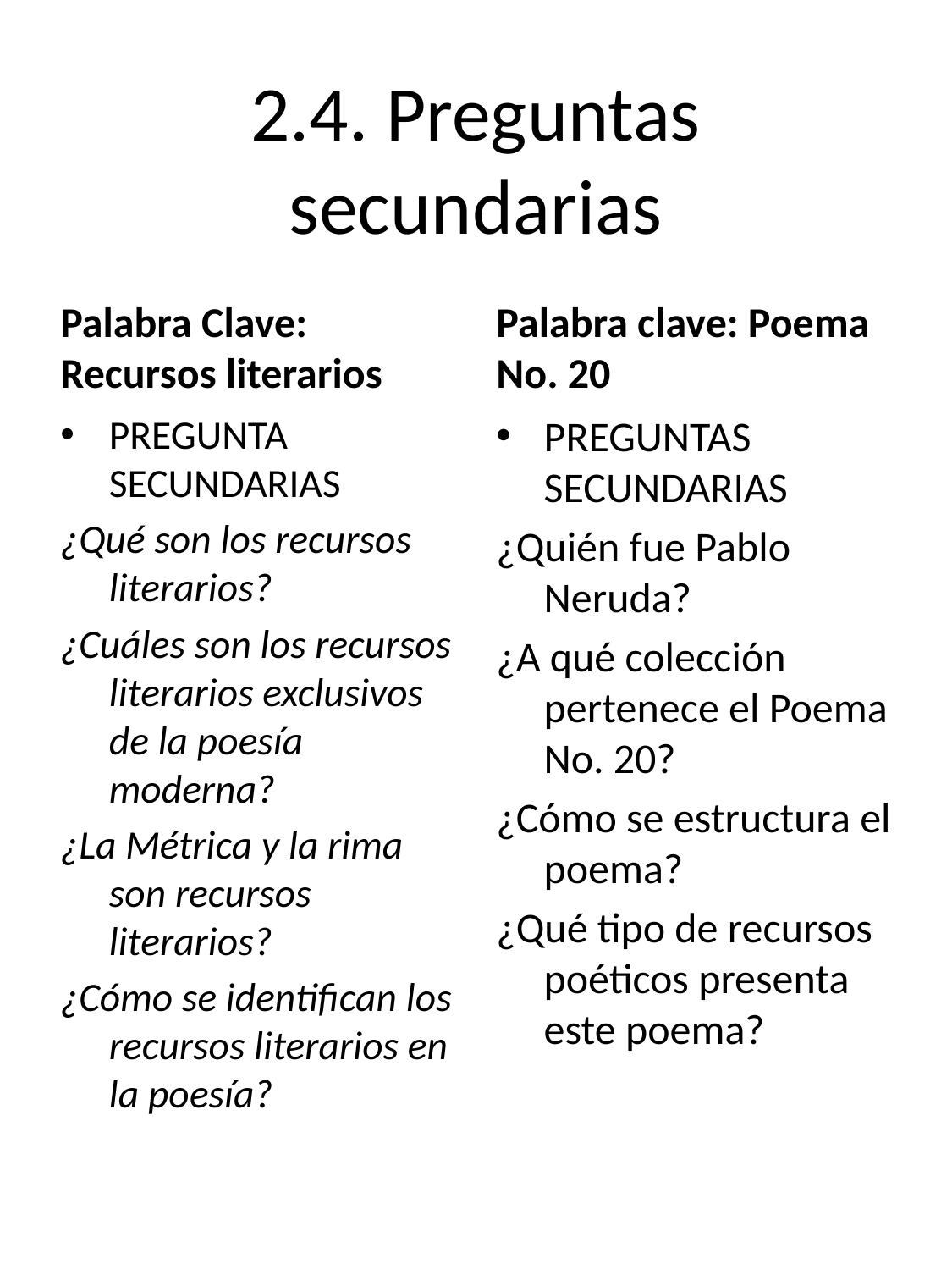

# 2.4. Preguntas secundarias
Palabra Clave: Recursos literarios
Palabra clave: Poema No. 20
PREGUNTA SECUNDARIAS
¿Qué son los recursos literarios?
¿Cuáles son los recursos literarios exclusivos de la poesía moderna?
¿La Métrica y la rima son recursos literarios?
¿Cómo se identifican los recursos literarios en la poesía?

PREGUNTAS SECUNDARIAS
¿Quién fue Pablo Neruda?
¿A qué colección pertenece el Poema No. 20?
¿Cómo se estructura el poema?
¿Qué tipo de recursos poéticos presenta este poema?